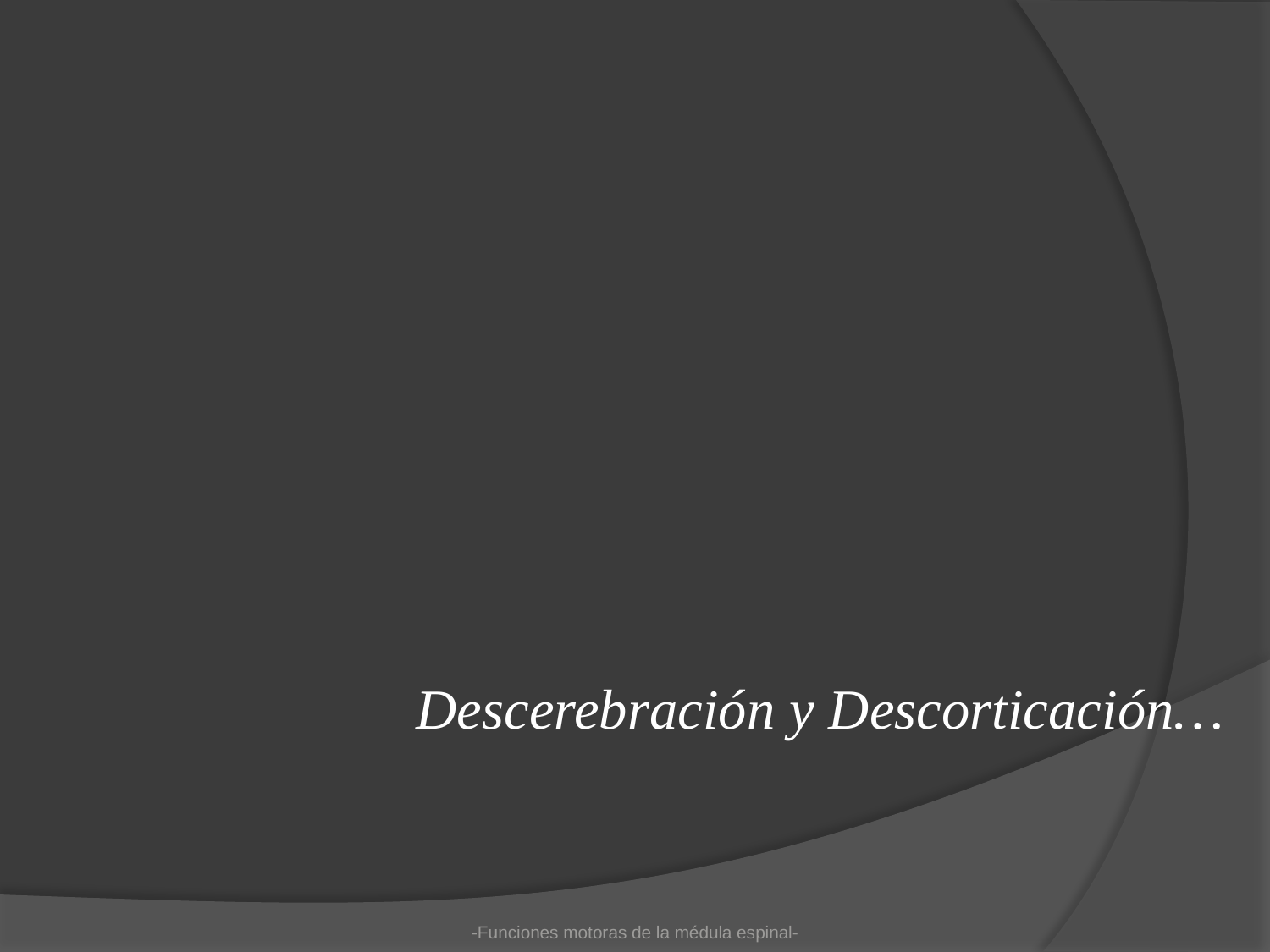

# Descerebración y Descorticación…
-Funciones motoras de la médula espinal-